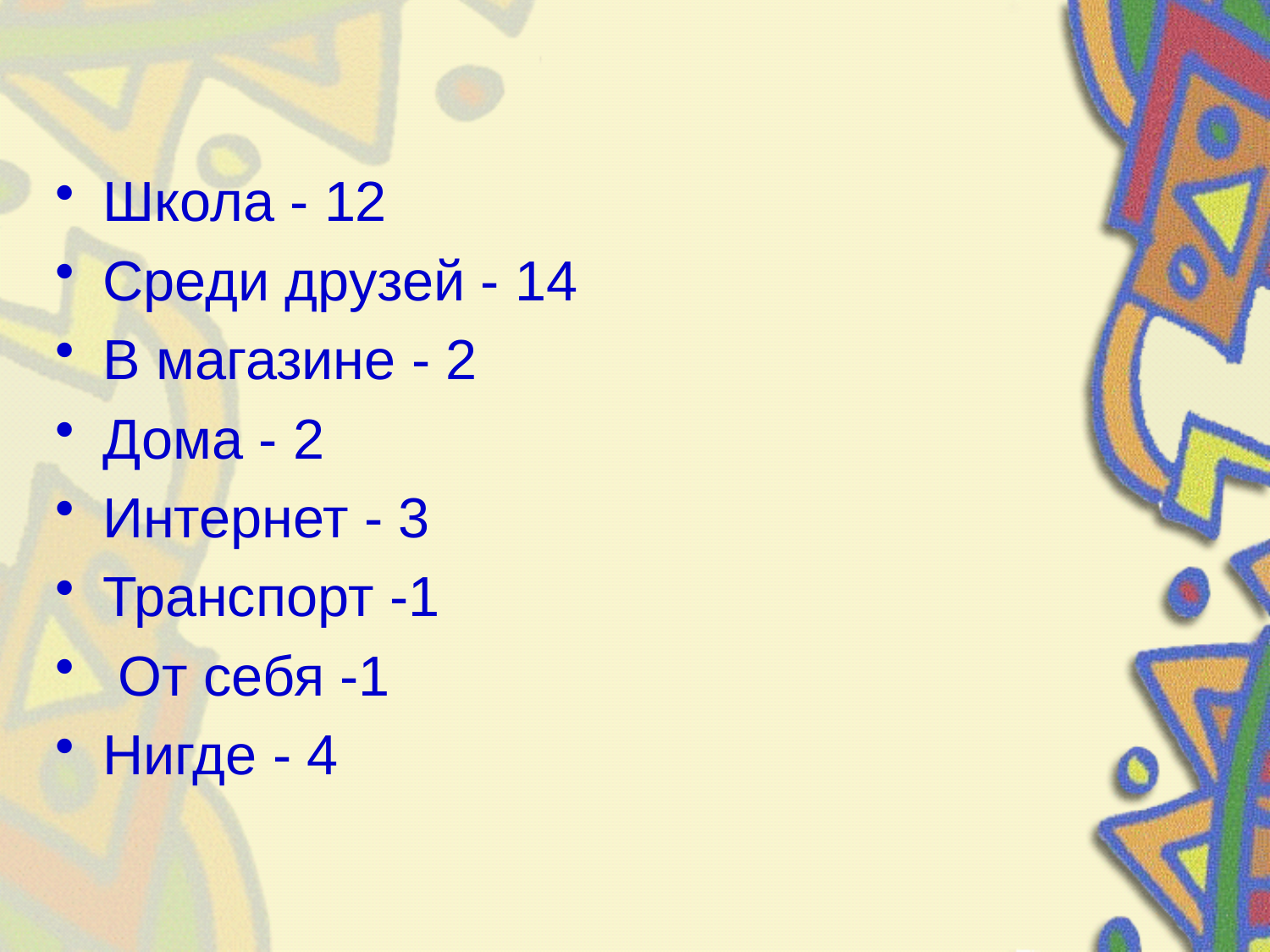

#
Школа - 12
Среди друзей - 14
В магазине - 2
Дома - 2
Интернет - 3
Транспорт -1
 От себя -1
Нигде - 4